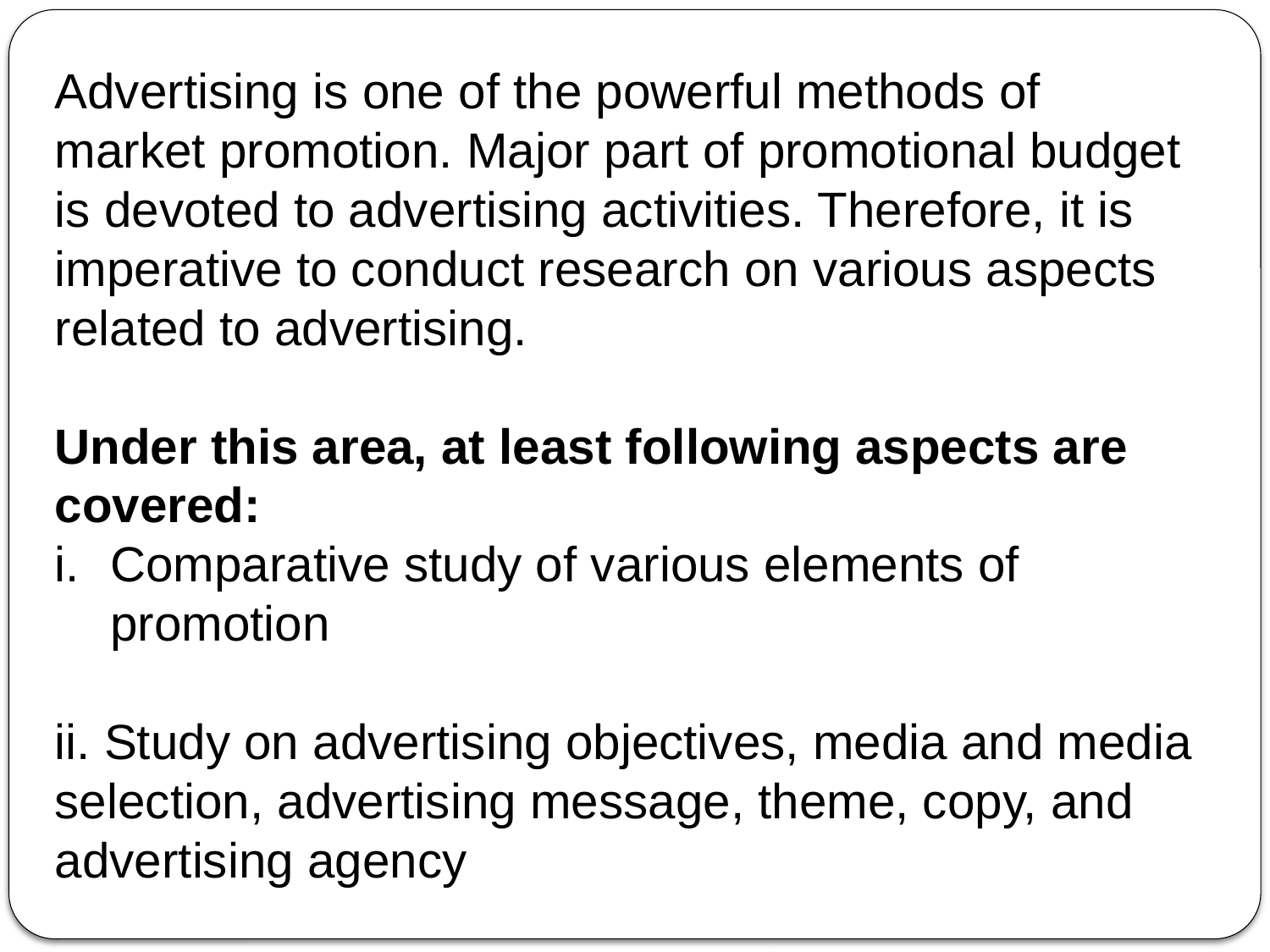

Advertising is one of the powerful methods of market promotion. Major part of promotional budget is devoted to advertising activities. Therefore, it is imperative to conduct research on various aspects related to advertising.

Under this area, at least following aspects are covered:
Comparative study of various elements of promotion

ii. Study on advertising objectives, media and media selection, advertising message, theme, copy, and
advertising agency